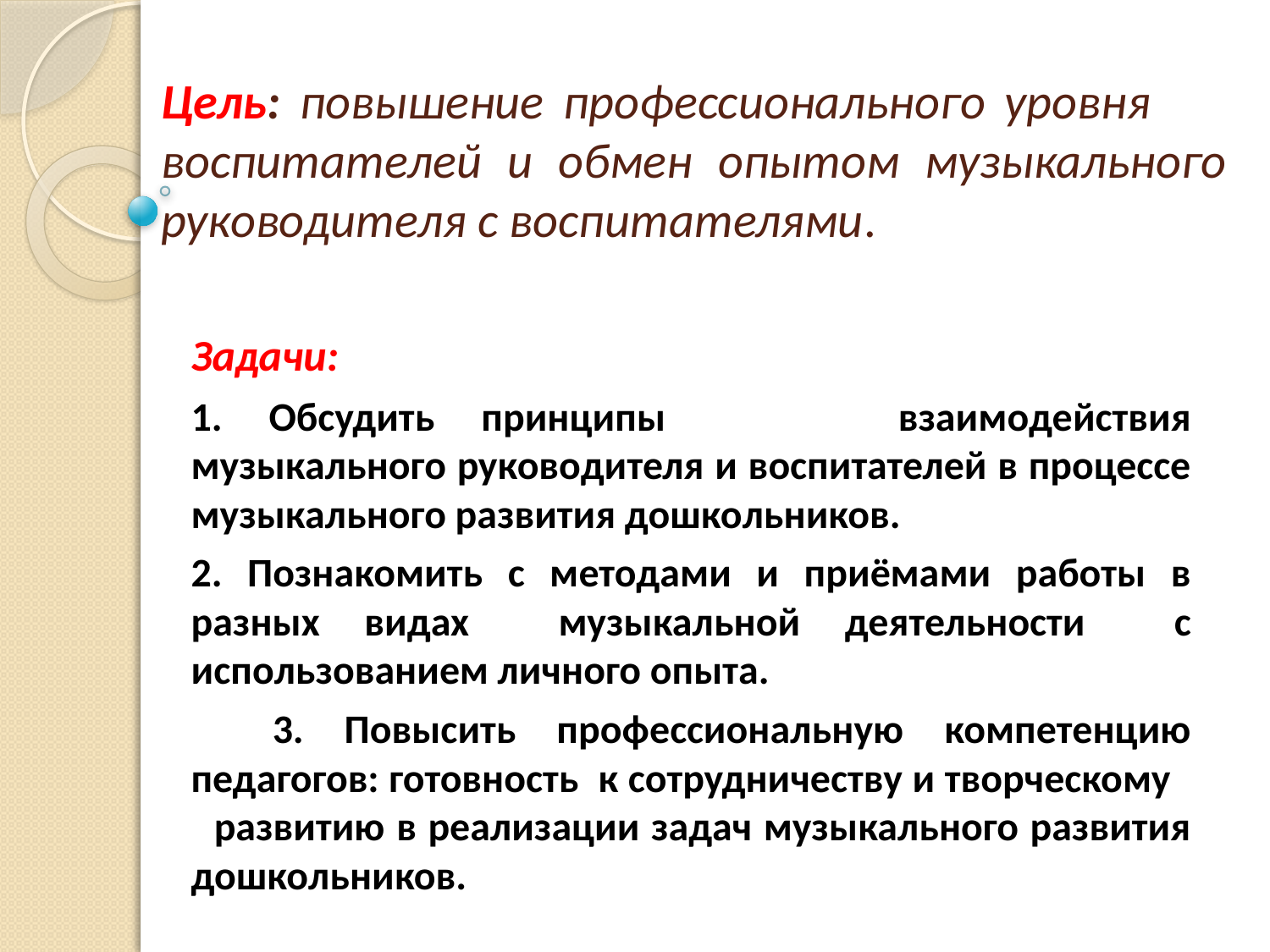

# Цель: повышение профессионального уровня     воспитателей и обмен опытом музыкального руководителя с воспитателями.
Задачи:
1. Обсудить принципы     взаимодействия музыкального руководителя и воспитателей в процессе музыкального развития дошкольников.
2. Познакомить с методами и приёмами работы в разных видах  музыкальной деятельности  с использованием личного опыта.
  3. Повысить профессиональную компетенцию педагогов: готовность  к сотрудничеству и творческому     развитию в реализации задач музыкального развития дошкольников.